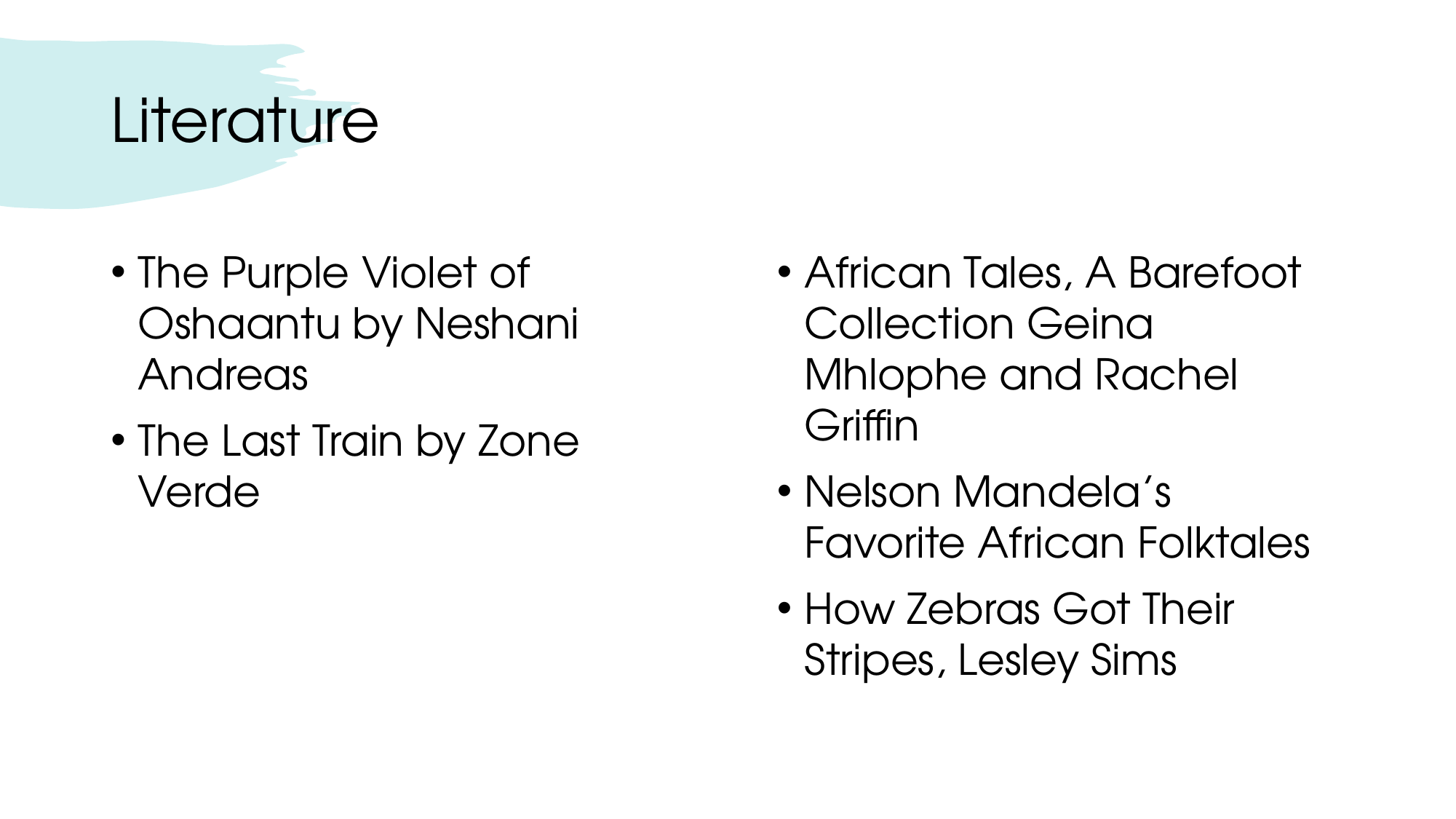

# Literature
The Purple Violet of Oshaantu by Neshani Andreas
The Last Train by Zone Verde
African Tales, A Barefoot Collection Geina Mhlophe and Rachel Griffin
Nelson Mandela’s Favorite African Folktales
How Zebras Got Their Stripes, Lesley Sims